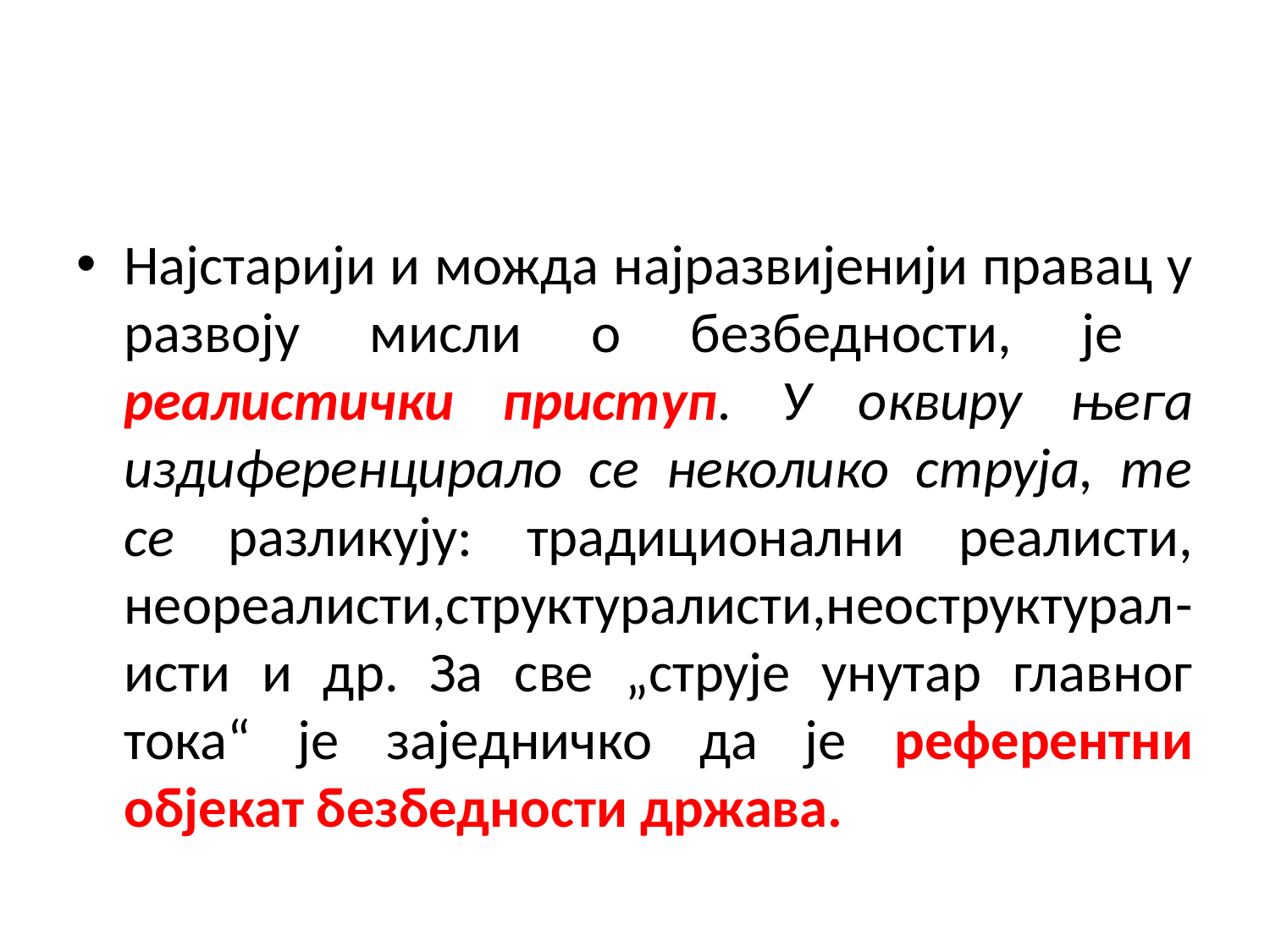

#
Најстарији и можда најразвијенији правац у развоју мисли о безбедности, је  реалистички приступ. У оквиру њега издиференцирало се неколико струја, те се разликују: традиционални реалисти, неореалисти,структуралисти,неоструктурал-исти и др. За све „струје унутар главног тока“ је заједничко да је референтни објекат безбедности држава.